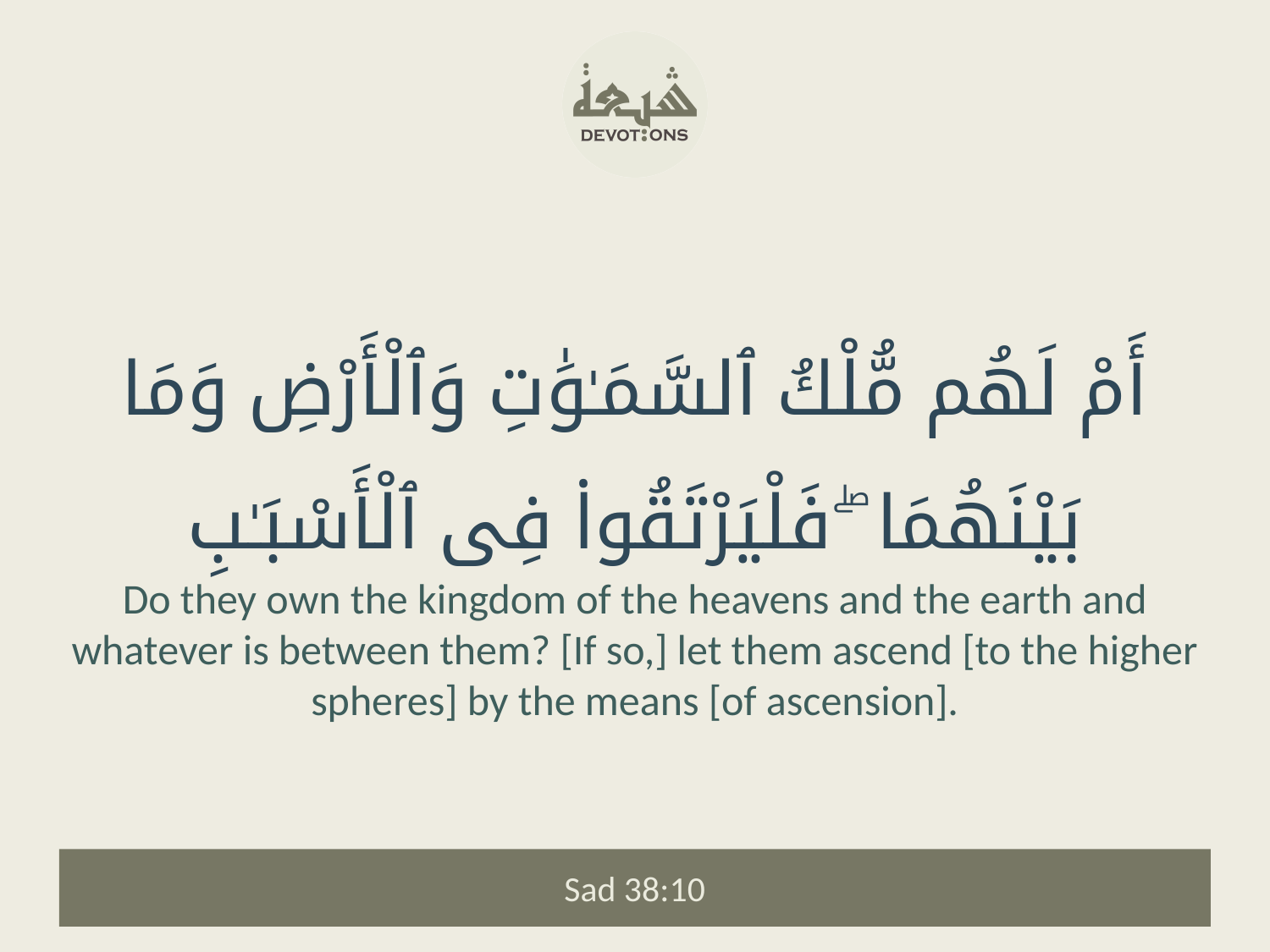

أَمْ لَهُم مُّلْكُ ٱلسَّمَـٰوَٰتِ وَٱلْأَرْضِ وَمَا بَيْنَهُمَا ۖ فَلْيَرْتَقُوا۟ فِى ٱلْأَسْبَـٰبِ
Do they own the kingdom of the heavens and the earth and whatever is between them? [If so,] let them ascend [to the higher spheres] by the means [of ascension].
Sad 38:10